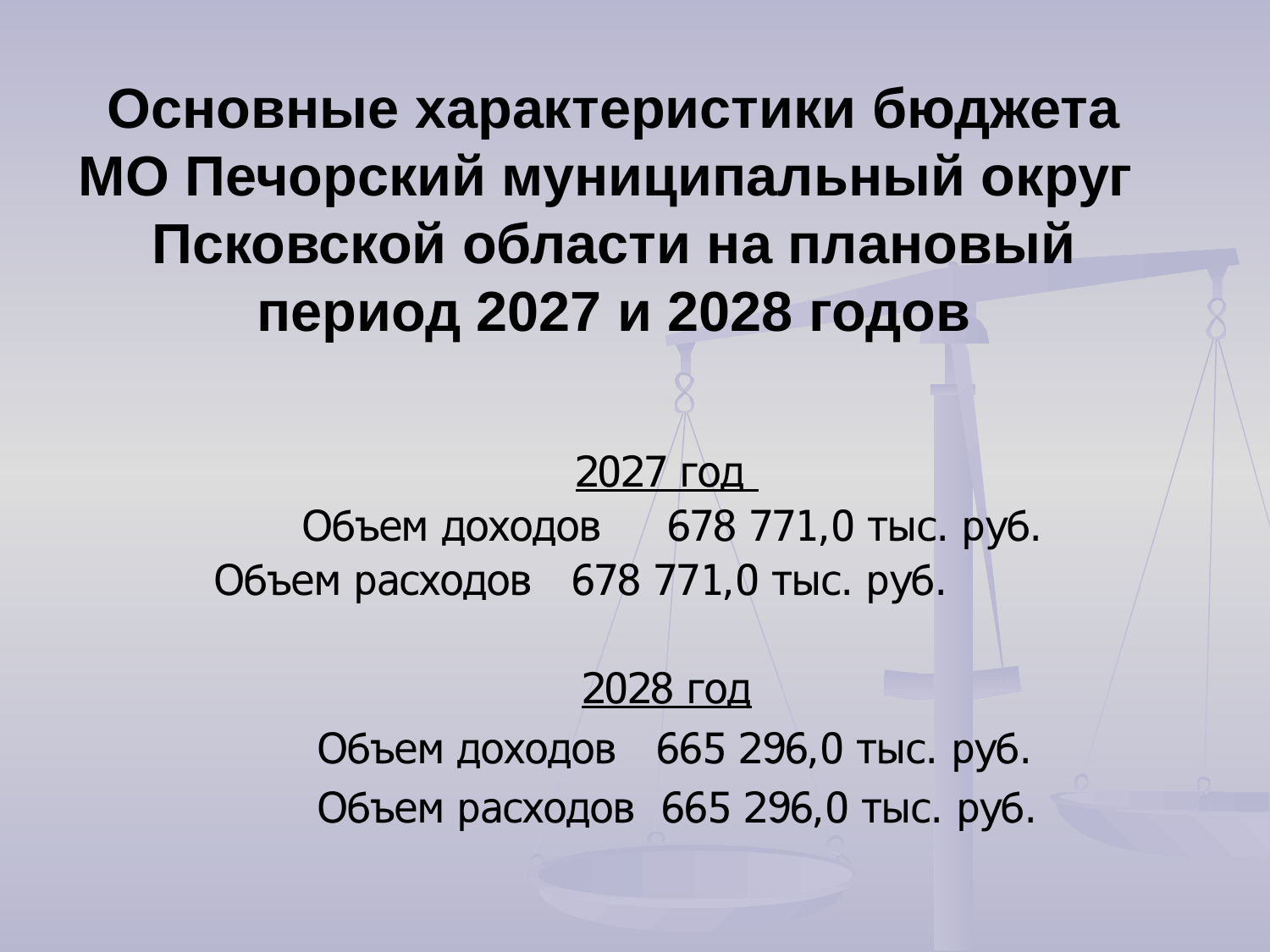

# Основные характеристики бюджета МО Печорский муниципальный округ Псковской области на плановый период 2027 и 2028 годов
2027 год
 Объем доходов     678 771,0 тыс. руб.
Объем расходов   678 771,0 тыс. руб.

2028 год
                Объем доходов   665 296,0 тыс. руб.
                Объем расходов  665 296,0 тыс. руб.